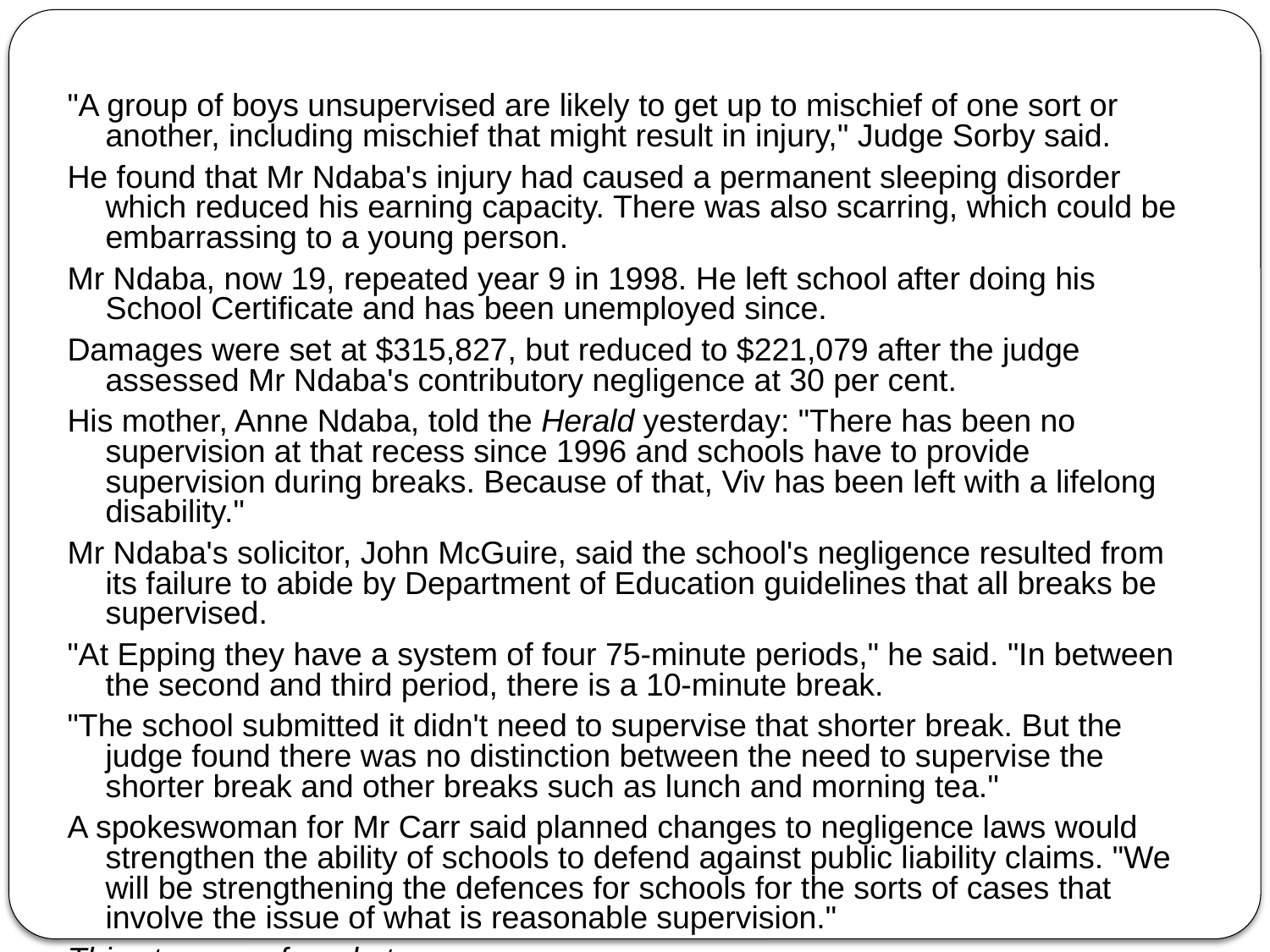

"A group of boys unsupervised are likely to get up to mischief of one sort or another, including mischief that might result in injury," Judge Sorby said.
He found that Mr Ndaba's injury had caused a permanent sleeping disorder which reduced his earning capacity. There was also scarring, which could be embarrassing to a young person.
Mr Ndaba, now 19, repeated year 9 in 1998. He left school after doing his School Certificate and has been unemployed since.
Damages were set at $315,827, but reduced to $221,079 after the judge assessed Mr Ndaba's contributory negligence at 30 per cent.
His mother, Anne Ndaba, told the Herald yesterday: "There has been no supervision at that recess since 1996 and schools have to provide supervision during breaks. Because of that, Viv has been left with a lifelong disability."
Mr Ndaba's solicitor, John McGuire, said the school's negligence resulted from its failure to abide by Department of Education guidelines that all breaks be supervised.
"At Epping they have a system of four 75-minute periods," he said. "In between the second and third period, there is a 10-minute break.
"The school submitted it didn't need to supervise that shorter break. But the judge found there was no distinction between the need to supervise the shorter break and other breaks such as lunch and morning tea."
A spokeswoman for Mr Carr said planned changes to negligence laws would strengthen the ability of schools to defend against public liability claims. "We will be strengthening the defences for schools for the sorts of cases that involve the issue of what is reasonable supervision."
This story was found at: http://www.smh.com.au/articles/2002/05/22/1022038440185.html